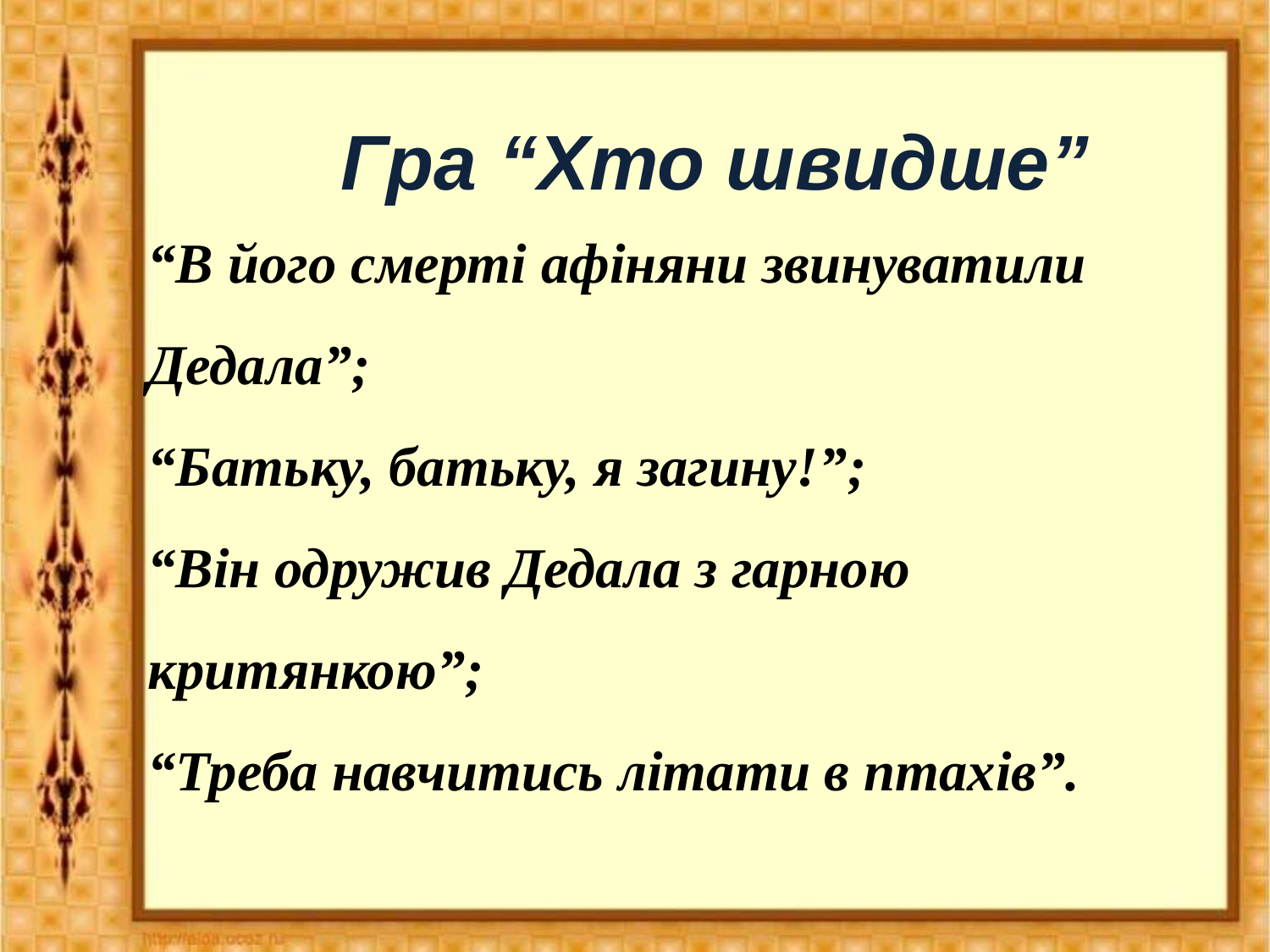

Гра “Хто швидше”
“В його смерті афіняни звинуватили Дедала”;
“Батьку, батьку, я загину!”;
“Він одружив Дедала з гарною критянкою”;
“Треба навчитись літати в птахів”.